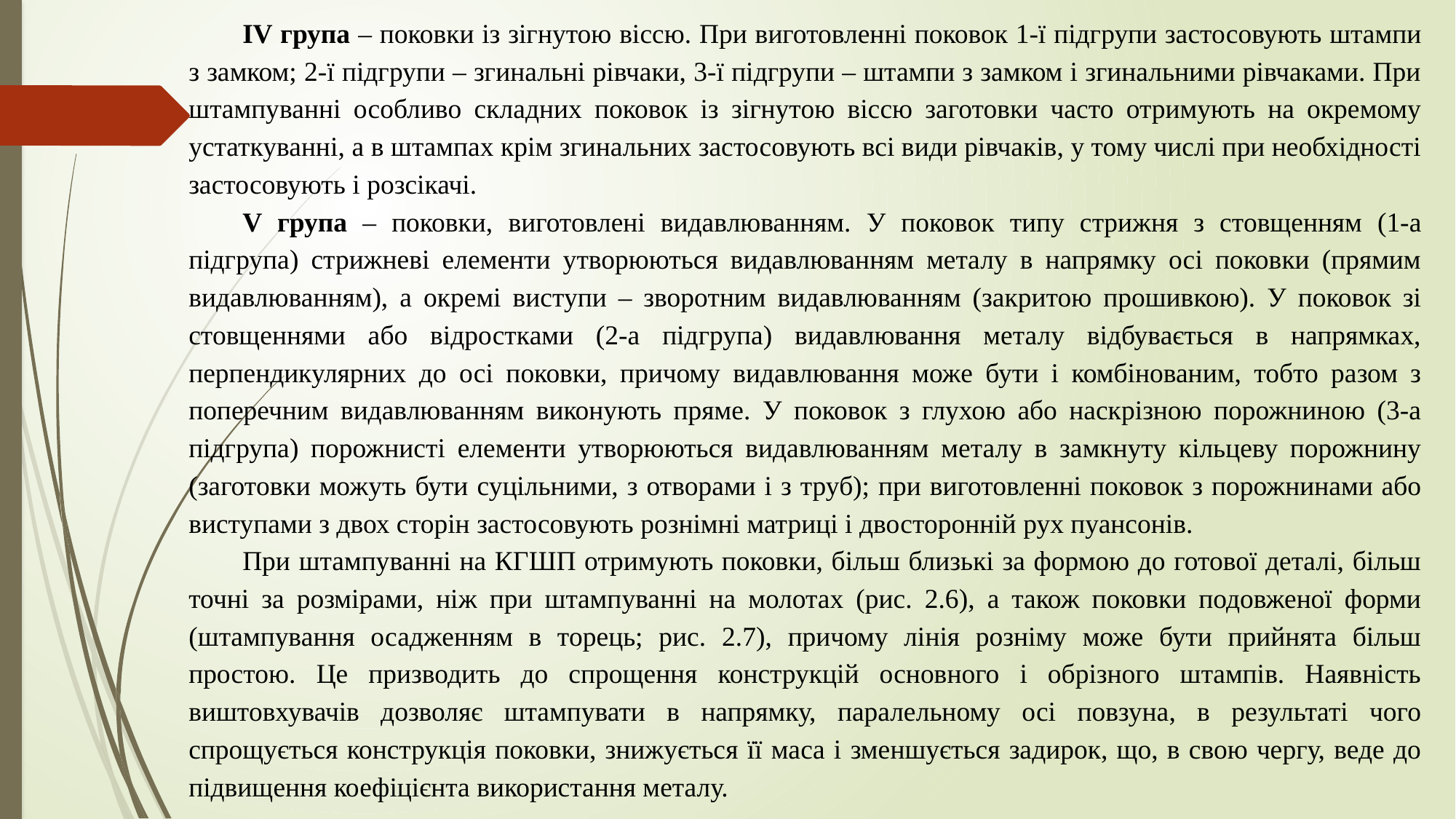

IV група – поковки із зігнутою віссю. При виготовленні поковок 1-ї підгрупи застосовують штампи з замком; 2-ї підгрупи – згинальні рівчаки, 3-ї підгрупи – штампи з замком і згинальними рівчаками. При штампуванні особливо складних поковок із зігнутою віссю заготовки часто отримують на окремому устаткуванні, а в штампах крім згинальних застосовують всі види рівчаків, у тому числі при необхідності застосовують і розсікачі.
V група – поковки, виготовлені видавлюванням. У поковок типу стрижня з стовщенням (1-а підгрупа) стрижневі елементи утворюються видавлюванням металу в напрямку осі поковки (прямим видавлюванням), а окремі виступи – зворотним видавлюванням (закритою прошивкою). У поковок зі стовщеннями або відростками (2-а підгрупа) видавлювання металу відбувається в напрямках, перпендикулярних до осі поковки, причому видавлювання може бути і комбінованим, тобто разом з поперечним видавлюванням виконують пряме. У поковок з глухою або наскрізною порожниною (3-а підгрупа) порожнисті елементи утворюються видавлюванням металу в замкнуту кільцеву порожнину (заготовки можуть бути суцільними, з отворами і з труб); при виготовленні поковок з порожнинами або виступами з двох сторін застосовують рознімні матриці і двосторонній рух пуансонів.
При штампуванні на КГШП отримують поковки, більш близькі за формою до готової деталі, більш точні за розмірами, ніж при штампуванні на молотах (рис. 2.6), а також поковки подовженої форми (штампування осадженням в торець; рис. 2.7), причому лінія розніму може бути прийнята більш простою. Це призводить до спрощення конструкцій основного і обрізного штампів. Наявність виштовхувачів дозволяє штампувати в напрямку, паралельному осі повзуна, в результаті чого спрощується конструкція поковки, знижується її маса і зменшується задирок, що, в свою чергу, веде до підвищення коефіцієнта використання металу.